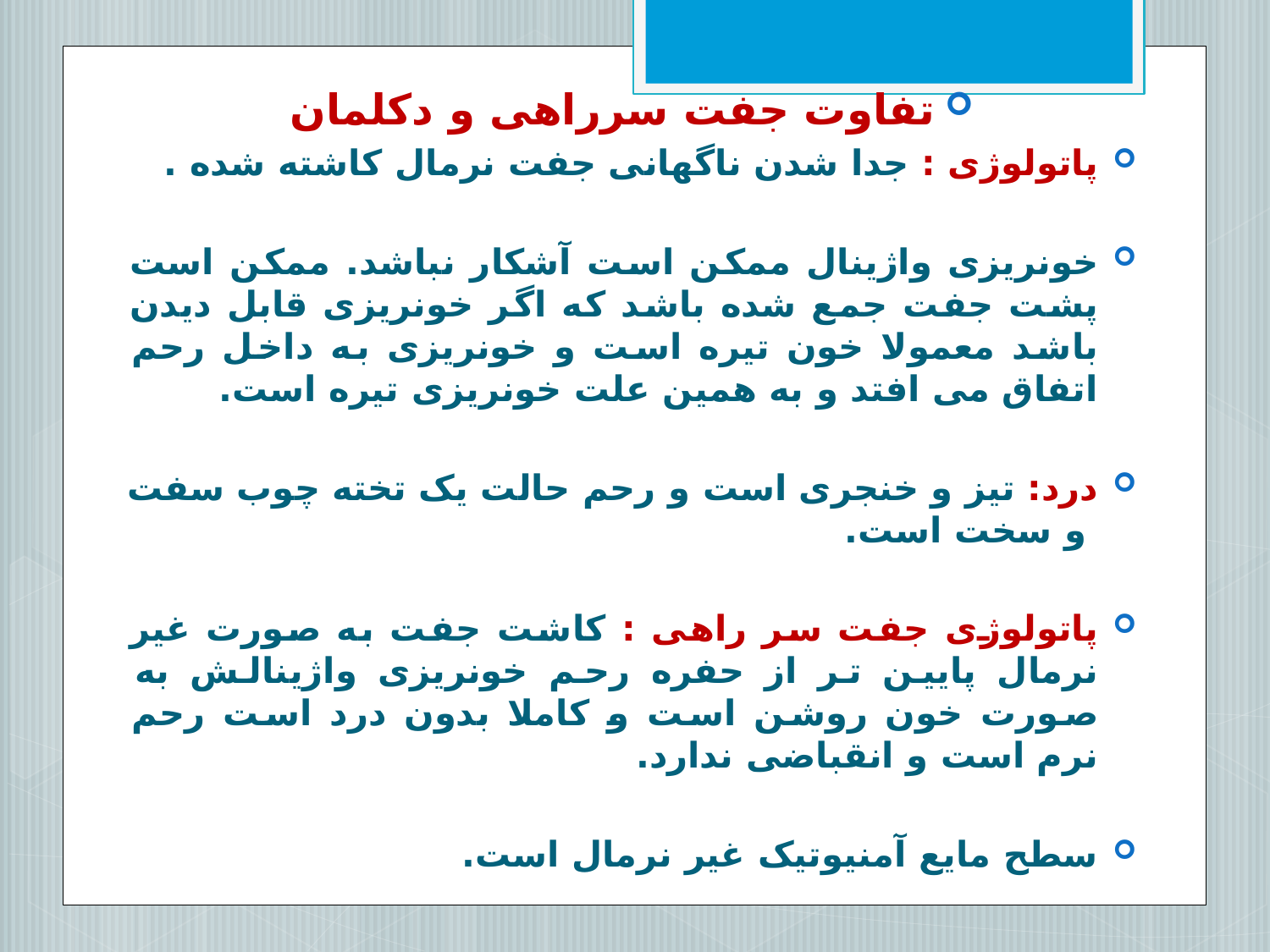

تفاوت جفت سرراهی و دکلمان
پاتولوژی : جدا شدن ناگهانی جفت نرمال کاشته شده .

خونریزی واژینال ممکن است آشکار نباشد. ممکن است پشت جفت جمع شده باشد که اگر خونریزی قابل دیدن باشد معمولا خون تیره است و خونریزی به داخل رحم اتفاق می افتد و به همین علت خونریزی تیره است.

درد: تیز و خنجری است و رحم حالت یک تخته چوب سفت  و سخت است.

پاتولوژی جفت سر راهی : کاشت جفت به صورت غیر نرمال پایین تر از حفره رحم خونریزی واژینالش به صورت خون روشن است و کاملا بدون درد است رحم نرم است و انقباضی ندارد.

سطح مایع آمنیوتیک غیر نرمال است.